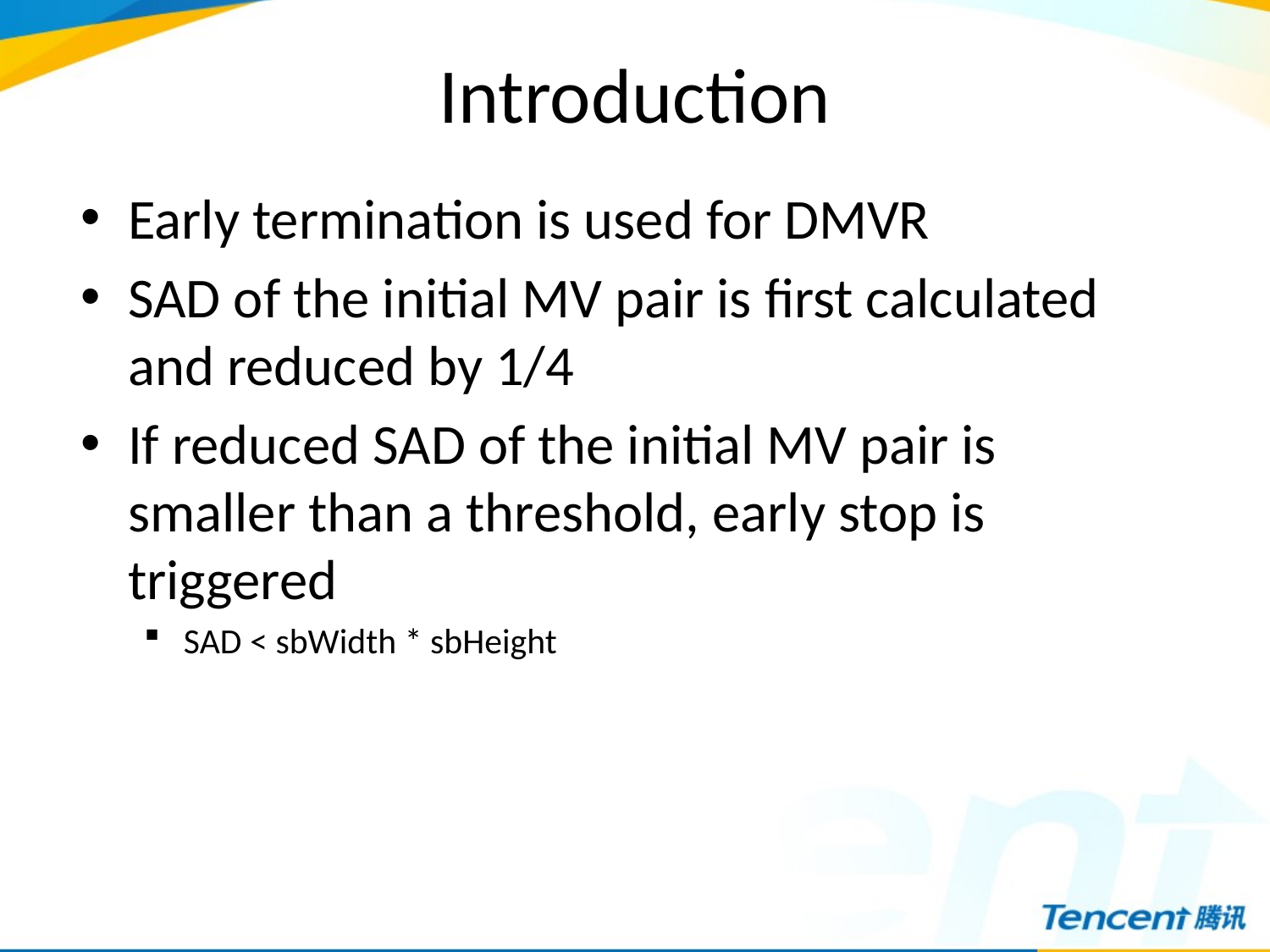

# Introduction
Early termination is used for DMVR
SAD of the initial MV pair is first calculated and reduced by 1/4
If reduced SAD of the initial MV pair is smaller than a threshold, early stop is triggered
SAD < sbWidth * sbHeight